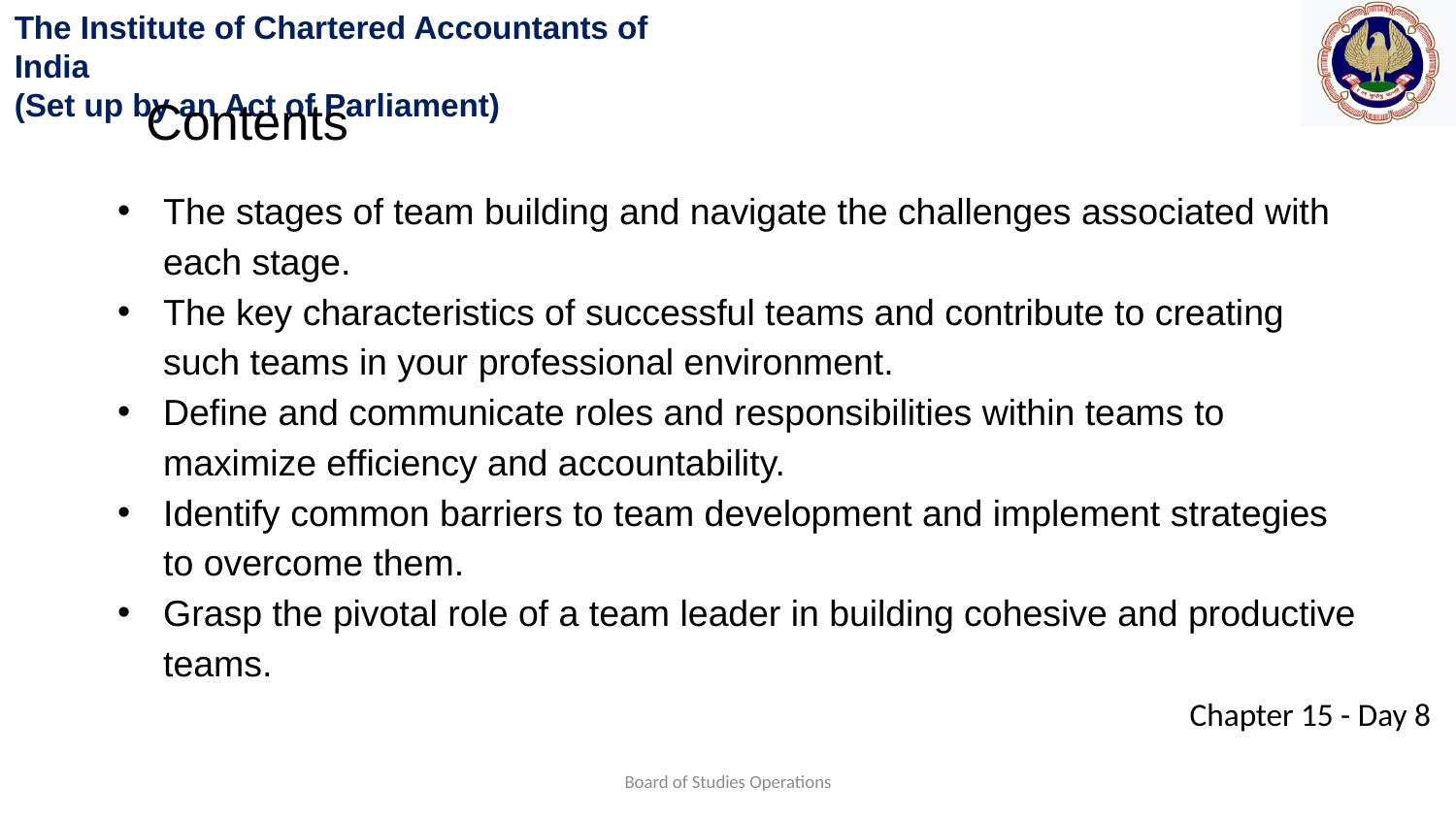

Contents
The stages of team building and navigate the challenges associated with each stage.
The key characteristics of successful teams and contribute to creating such teams in your professional environment.
Define and communicate roles and responsibilities within teams to maximize efficiency and accountability.
Identify common barriers to team development and implement strategies to overcome them.
Grasp the pivotal role of a team leader in building cohesive and productive teams.
Board of Studies Operations